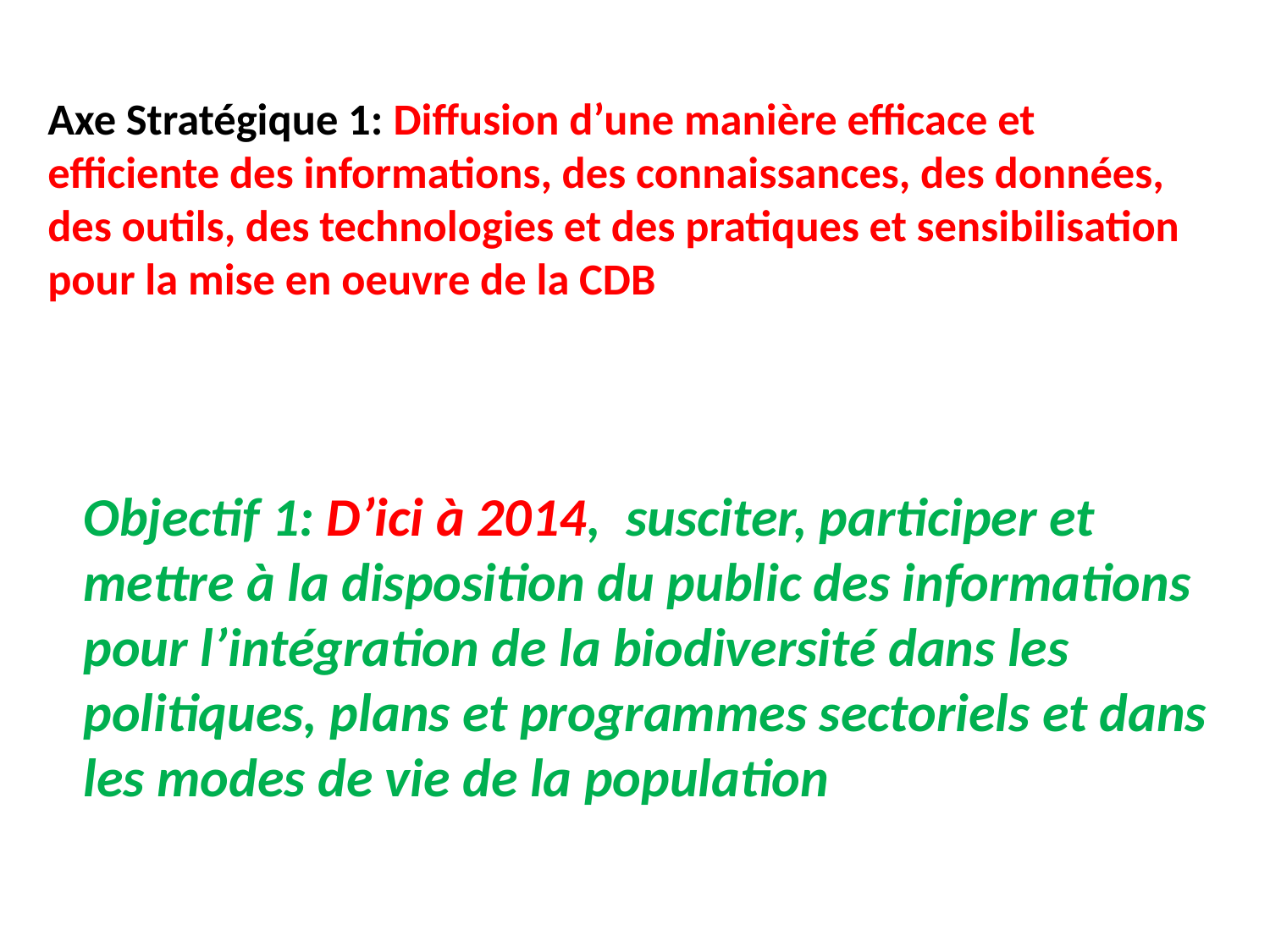

# Axe Stratégique 1: Diffusion d’une manière efficace et efficiente des informations, des connaissances, des données, des outils, des technologies et des pratiques et sensibilisation pour la mise en oeuvre de la CDB
	Objectif 1: D’ici à 2014,  susciter, participer et mettre à la disposition du public des informations pour l’intégration de la biodiversité dans les politiques, plans et programmes sectoriels et dans les modes de vie de la population